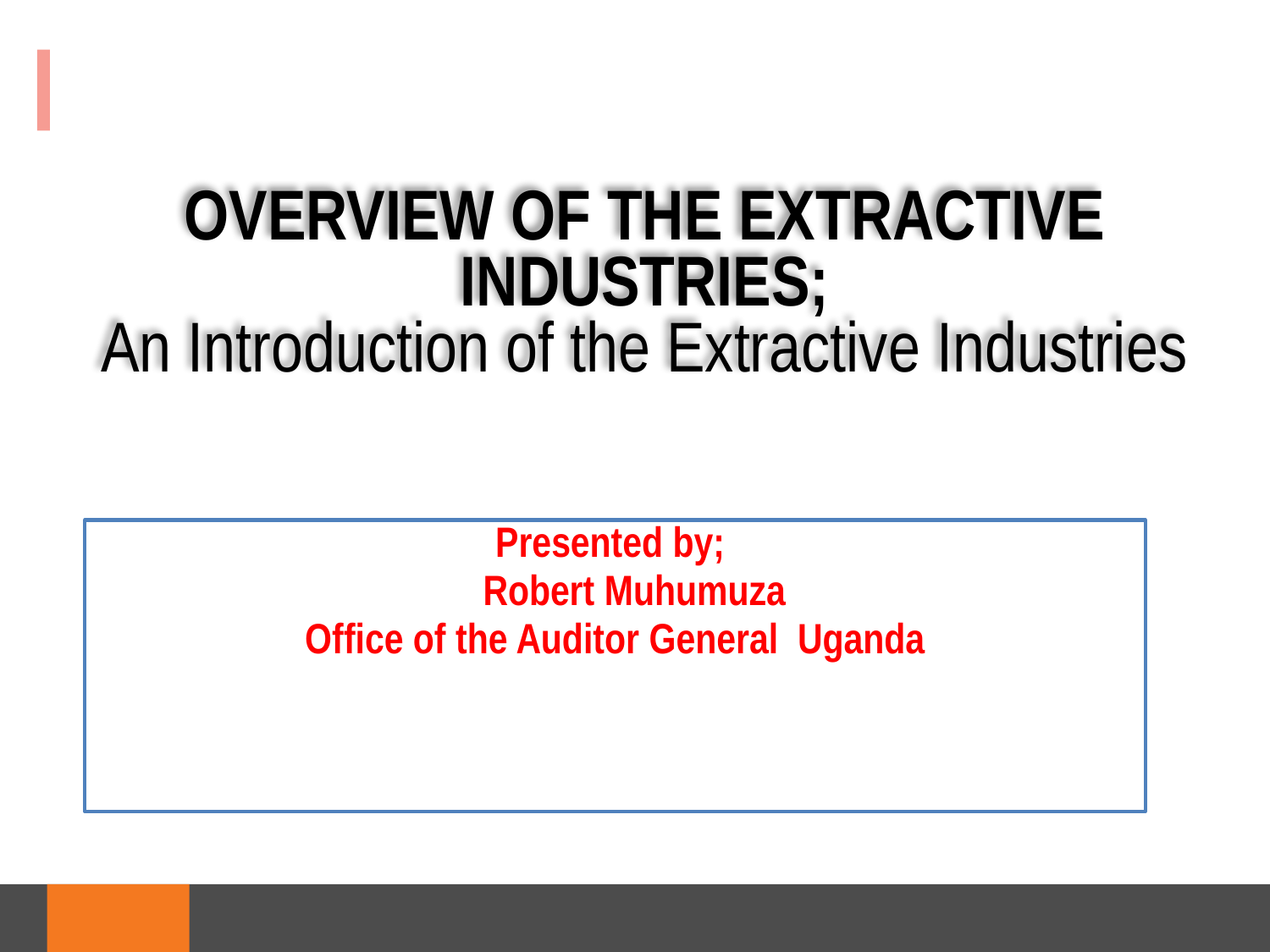

# OVERVIEW OF THE EXTRACTIVE INDUSTRIES; An Introduction of the Extractive Industries
Presented by;
    Robert Muhumuza
Office of the Auditor General  Uganda